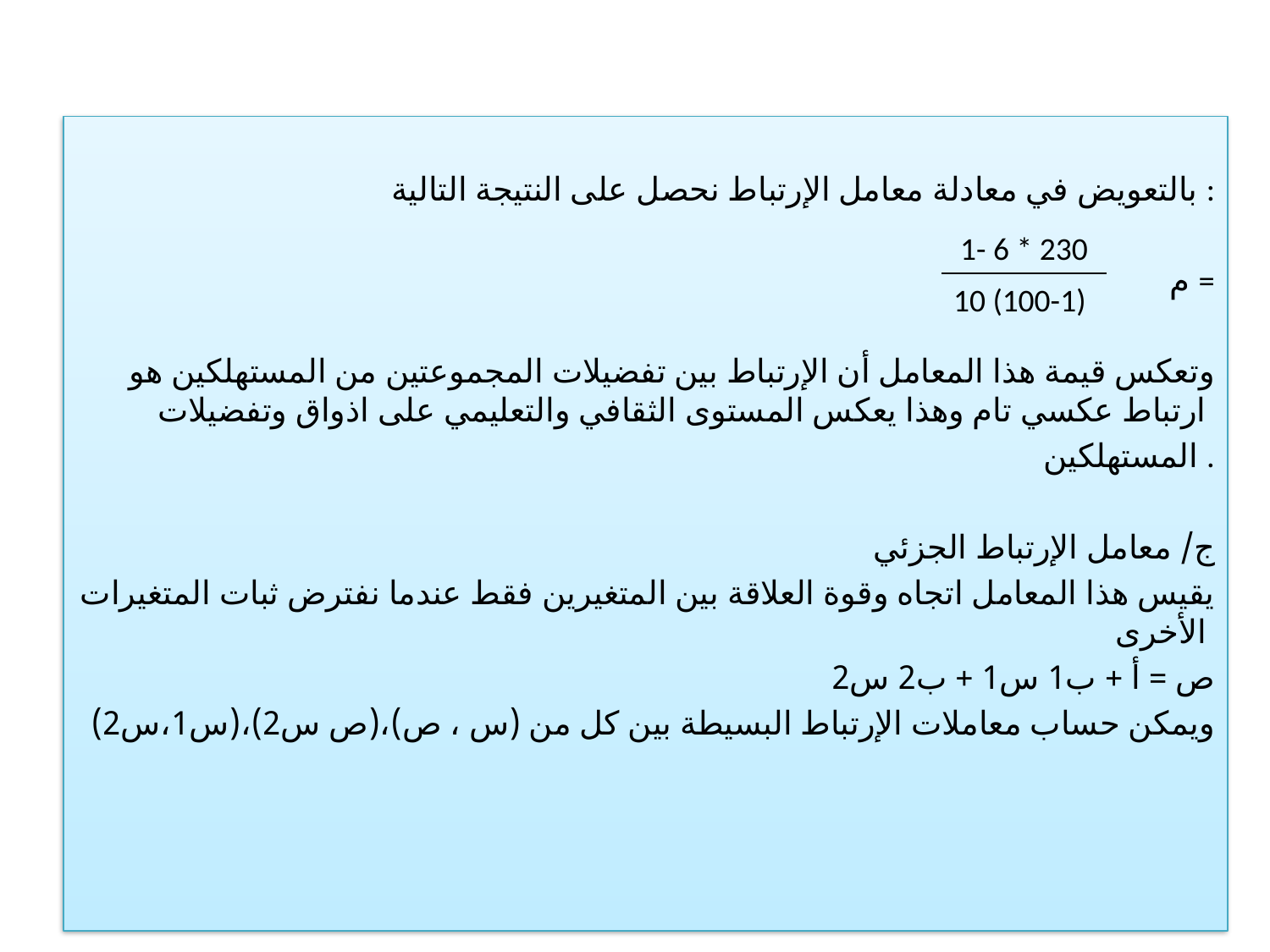

بالتعويض في معادلة معامل الإرتباط نحصل على النتيجة التالية :

 م =

وتعكس قيمة هذا المعامل أن الإرتباط بين تفضيلات المجموعتين من المستهلكين هو ارتباط عكسي تام وهذا يعكس المستوى الثقافي والتعليمي على اذواق وتفضيلات
المستهلكين .

ج/ معامل الإرتباط الجزئي
يقيس هذا المعامل اتجاه وقوة العلاقة بين المتغيرين فقط عندما نفترض ثبات المتغيرات الأخرى
ص = أ + ب1 س1 + ب2 س2
ويمكن حساب معاملات الإرتباط البسيطة بين كل من (س ، ص)،(ص س2)،(س1،س2)

1- 6 * 230
10 (100-1)